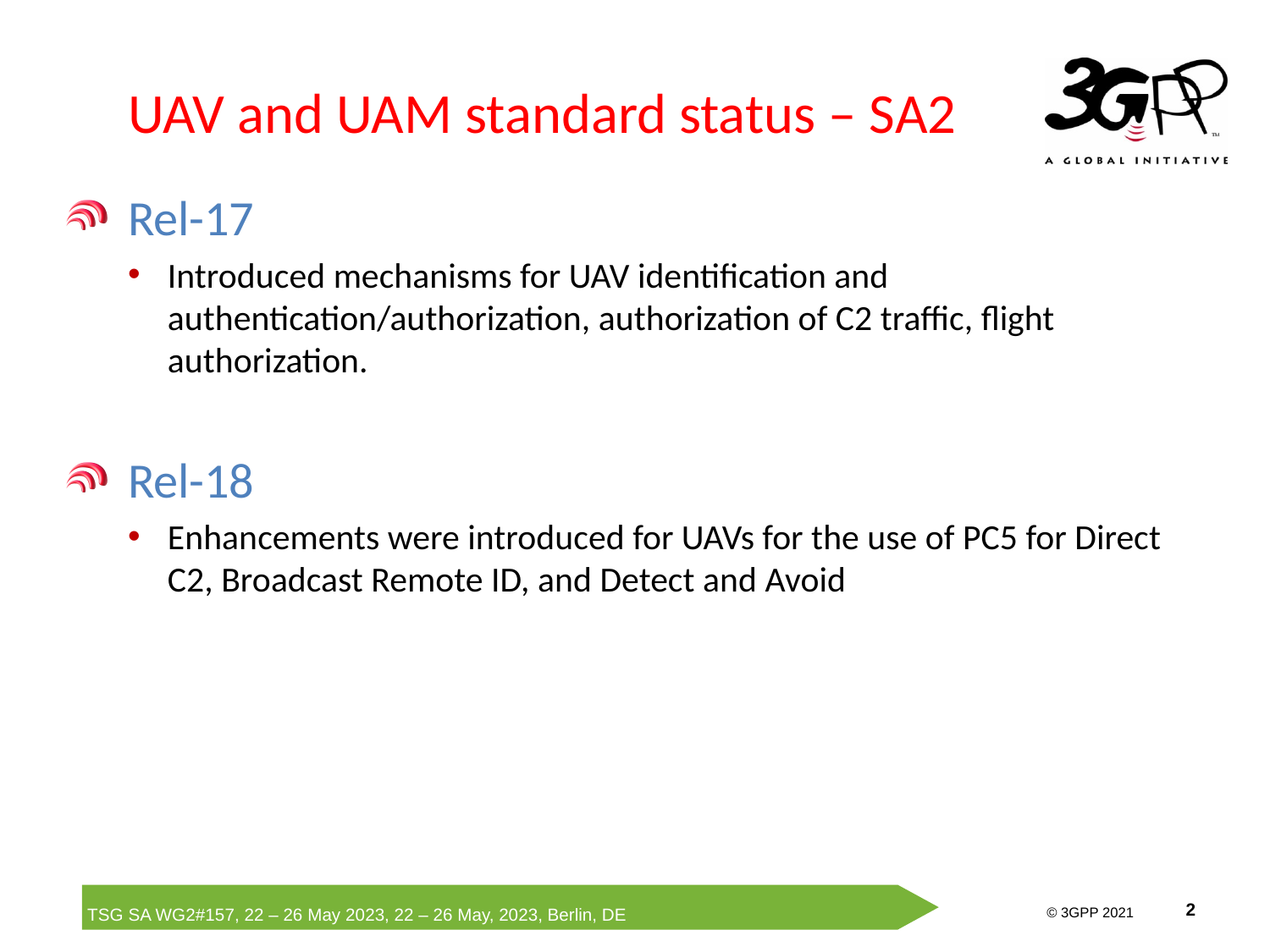

# UAV and UAM standard status – SA2
Rel-17
Introduced mechanisms for UAV identification and authentication/authorization, authorization of C2 traffic, flight authorization.

Rel-18
Enhancements were introduced for UAVs for the use of PC5 for Direct C2, Broadcast Remote ID, and Detect and Avoid